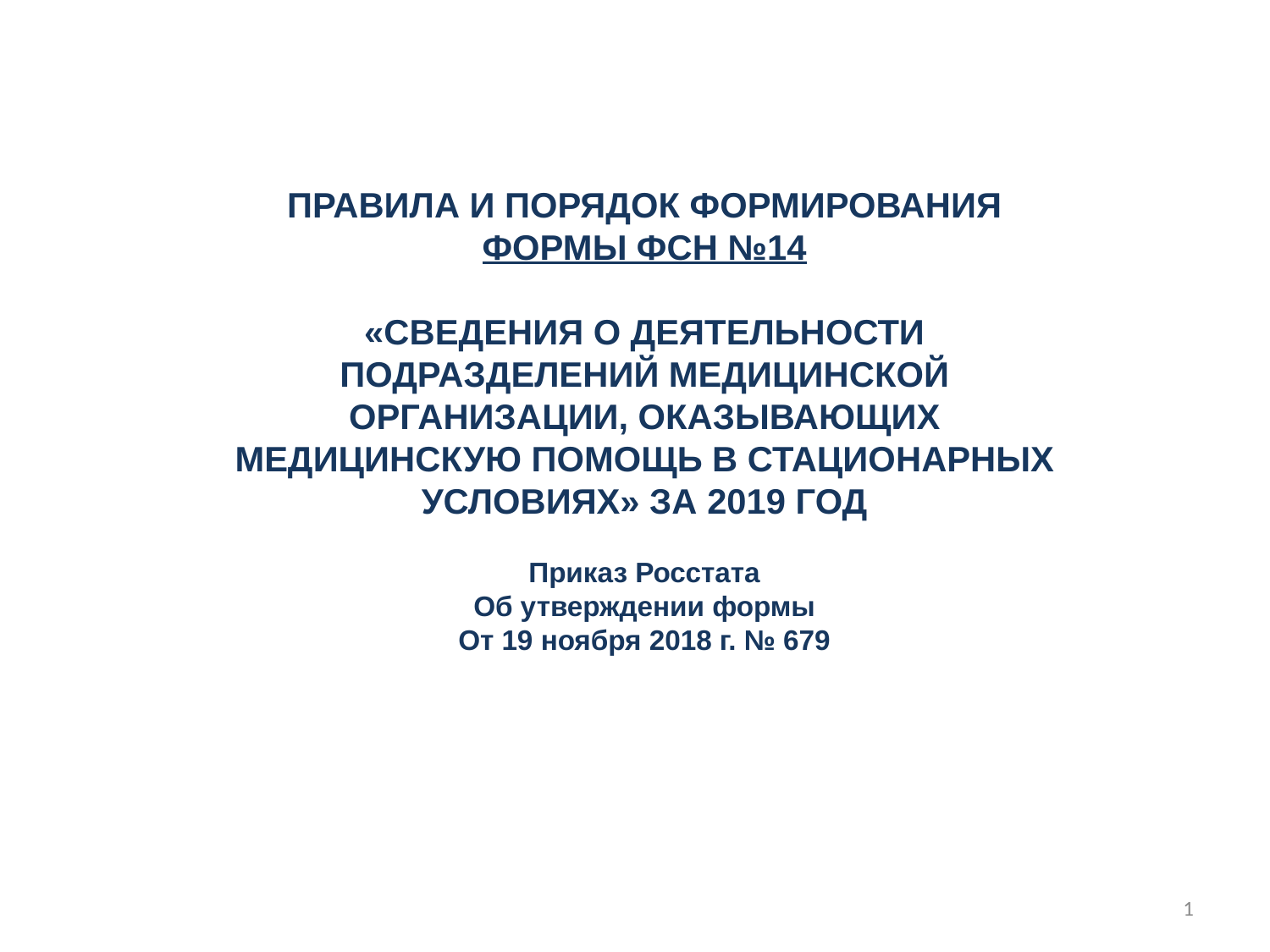

ПРАВИЛА И ПОРЯДОК ФОРМИРОВАНИЯ ФОРМЫ ФСН №14

 «СВЕДЕНИЯ О ДЕЯТЕЛЬНОСТИ
ПОДРАЗДЕЛЕНИЙ МЕДИЦИНСКОЙ ОРГАНИЗАЦИИ, ОКАЗЫВАЮЩИХ МЕДИЦИНСКУЮ ПОМОЩЬ В СТАЦИОНАРНЫХ УСЛОВИЯХ» ЗА 2019 ГОД

Приказ Росстата
Об утверждении формы
От 19 ноября 2018 г. № 679
1
Москва 2018 г.